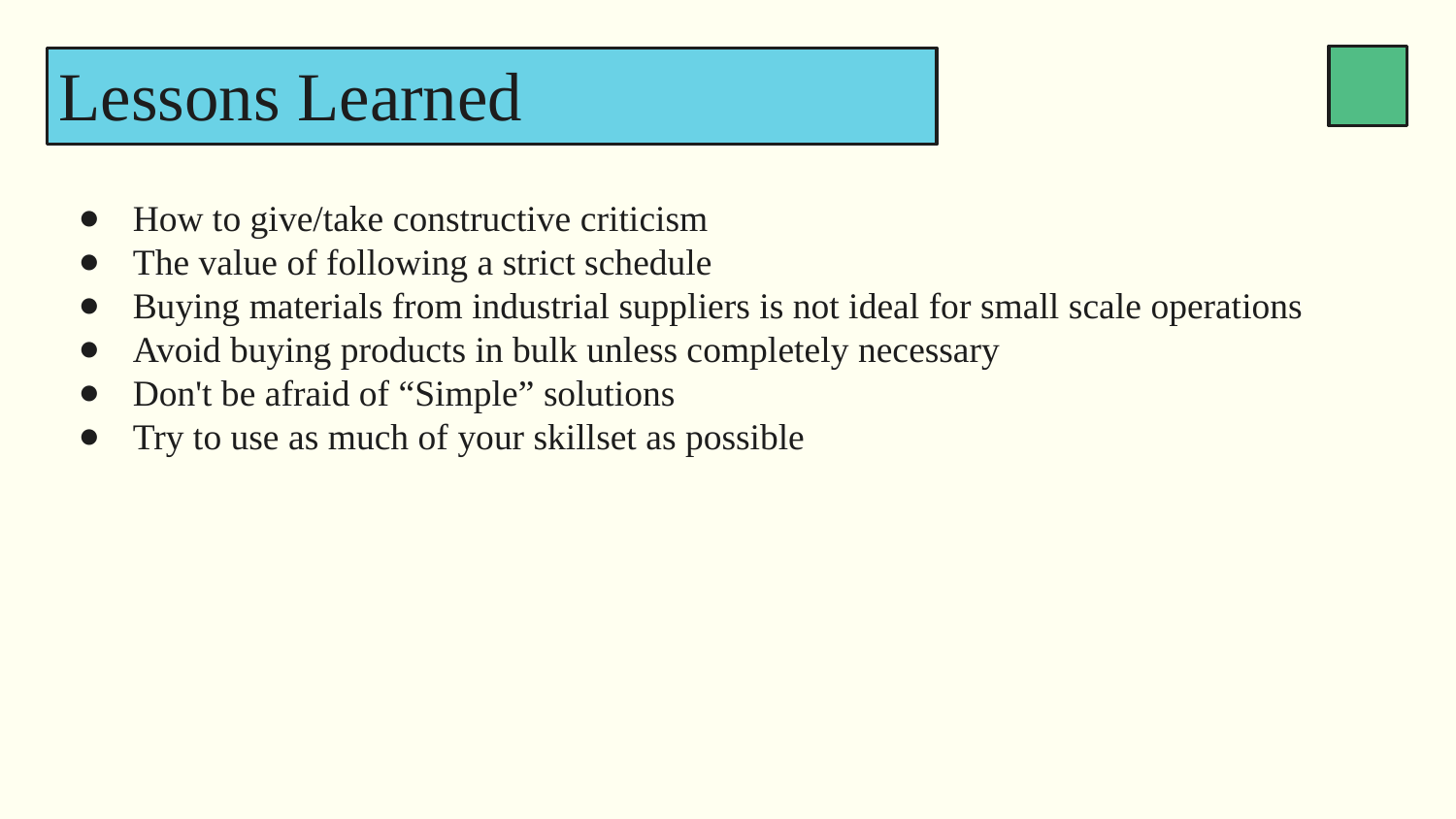

# Lessons Learned
How to give/take constructive criticism
The value of following a strict schedule
Buying materials from industrial suppliers is not ideal for small scale operations
Avoid buying products in bulk unless completely necessary
Don't be afraid of “Simple” solutions
Try to use as much of your skillset as possible